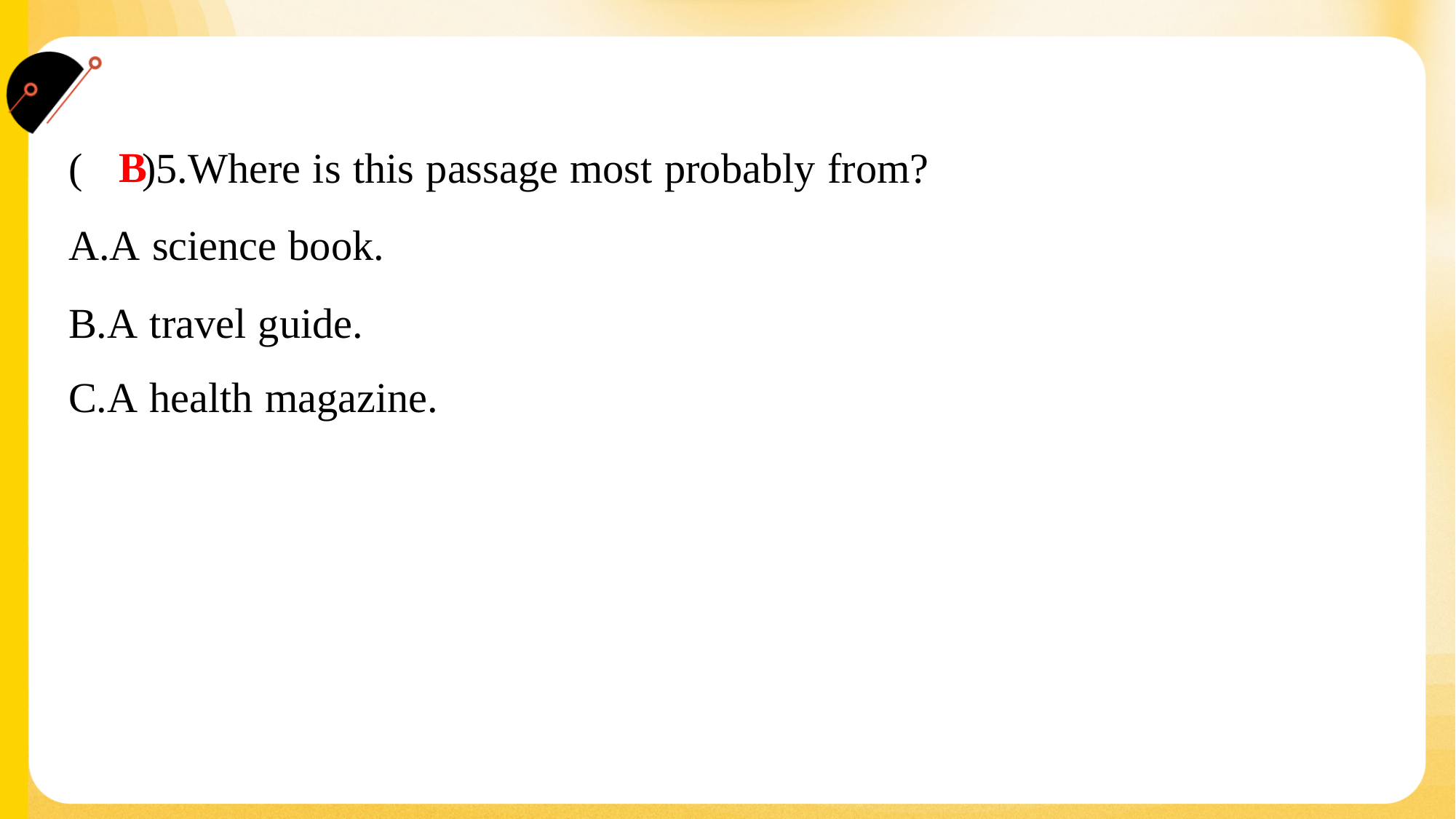

B
(     )5.Where is this passage most probably from?
A.A science book.
B.A travel guide.
C.A health magazine.